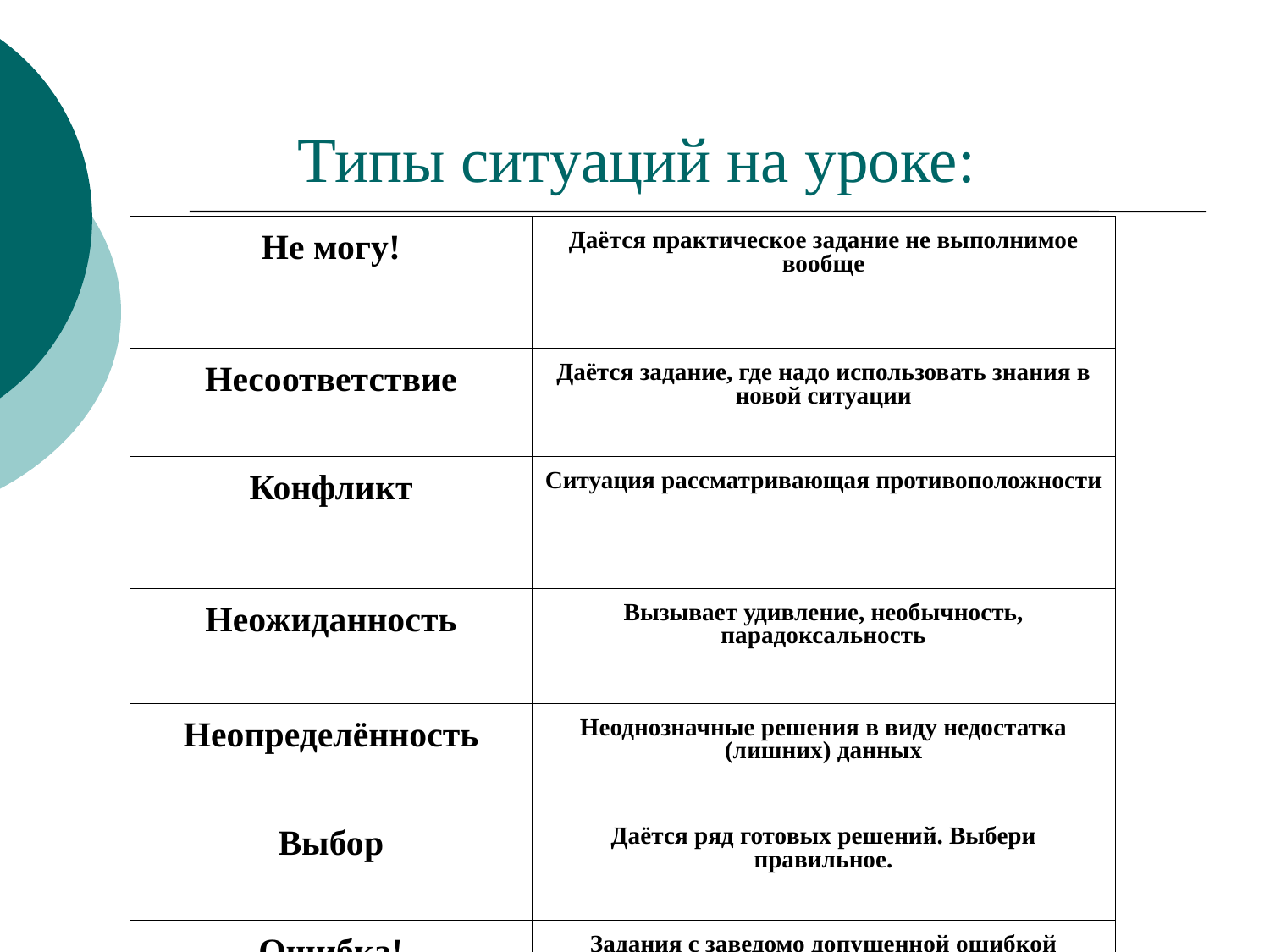

Типы ситуаций на уроке:
| Не могу! | Даётся практическое задание не выполнимое вообще |
| --- | --- |
| Несоответствие | Даётся задание, где надо использовать знания в новой ситуации |
| Конфликт | Ситуация рассматривающая противоположности |
| Неожиданность | Вызывает удивление, необычность, парадоксальность |
| Неопределённость | Неоднозначные решения в виду недостатка (лишних) данных |
| Выбор | Даётся ряд готовых решений. Выбери правильное. |
| Ошибка! | Задания с заведомо допущенной ошибкой |